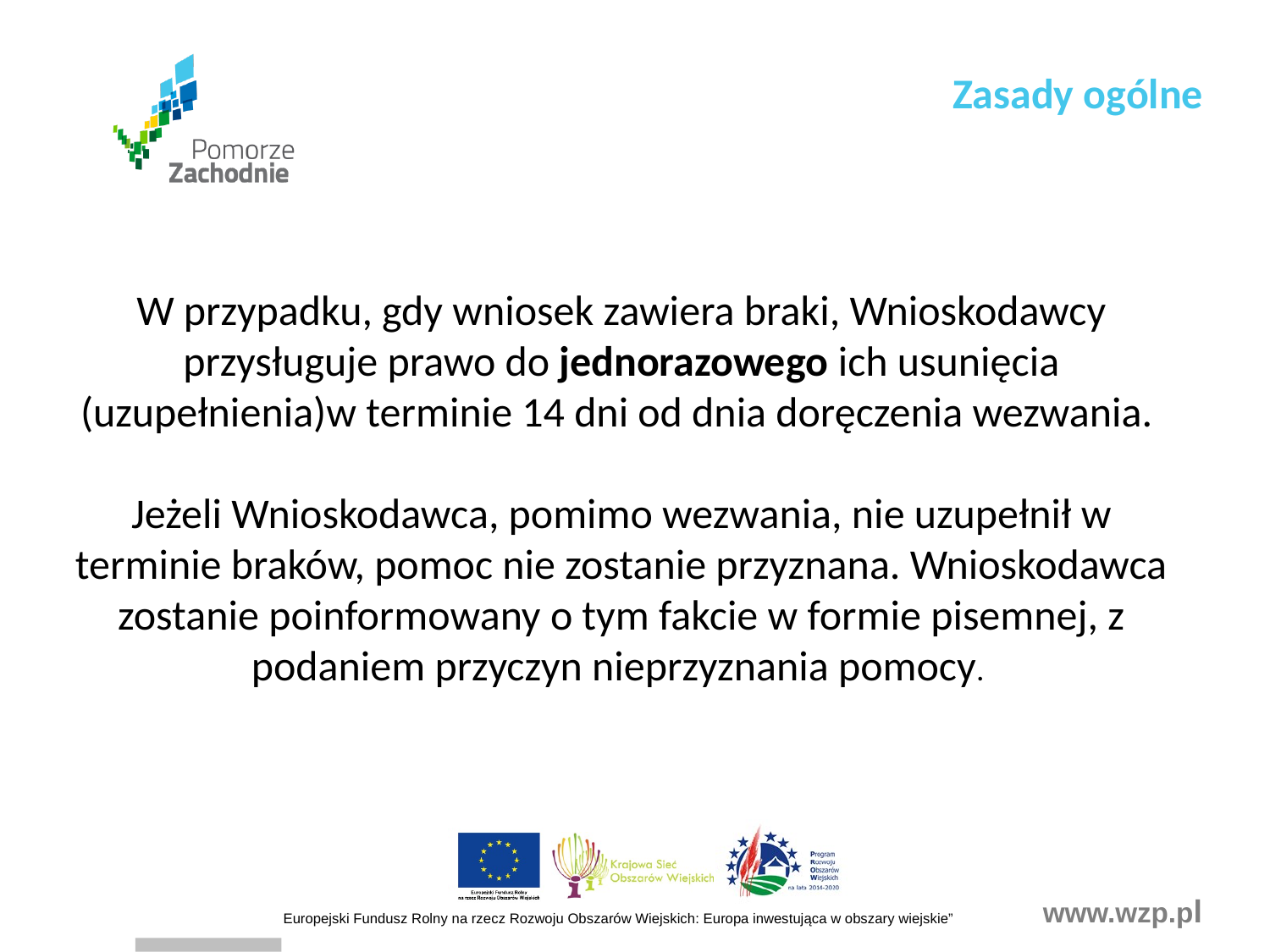

Zasady ogólne
W przypadku, gdy wniosek zawiera braki, Wnioskodawcy przysługuje prawo do jednorazowego ich usunięcia (uzupełnienia)w terminie 14 dni od dnia doręczenia wezwania.

Jeżeli Wnioskodawca, pomimo wezwania, nie uzupełnił w terminie braków, pomoc nie zostanie przyznana. Wnioskodawca zostanie poinformowany o tym fakcie w formie pisemnej, z podaniem przyczyn nieprzyznania pomocy.